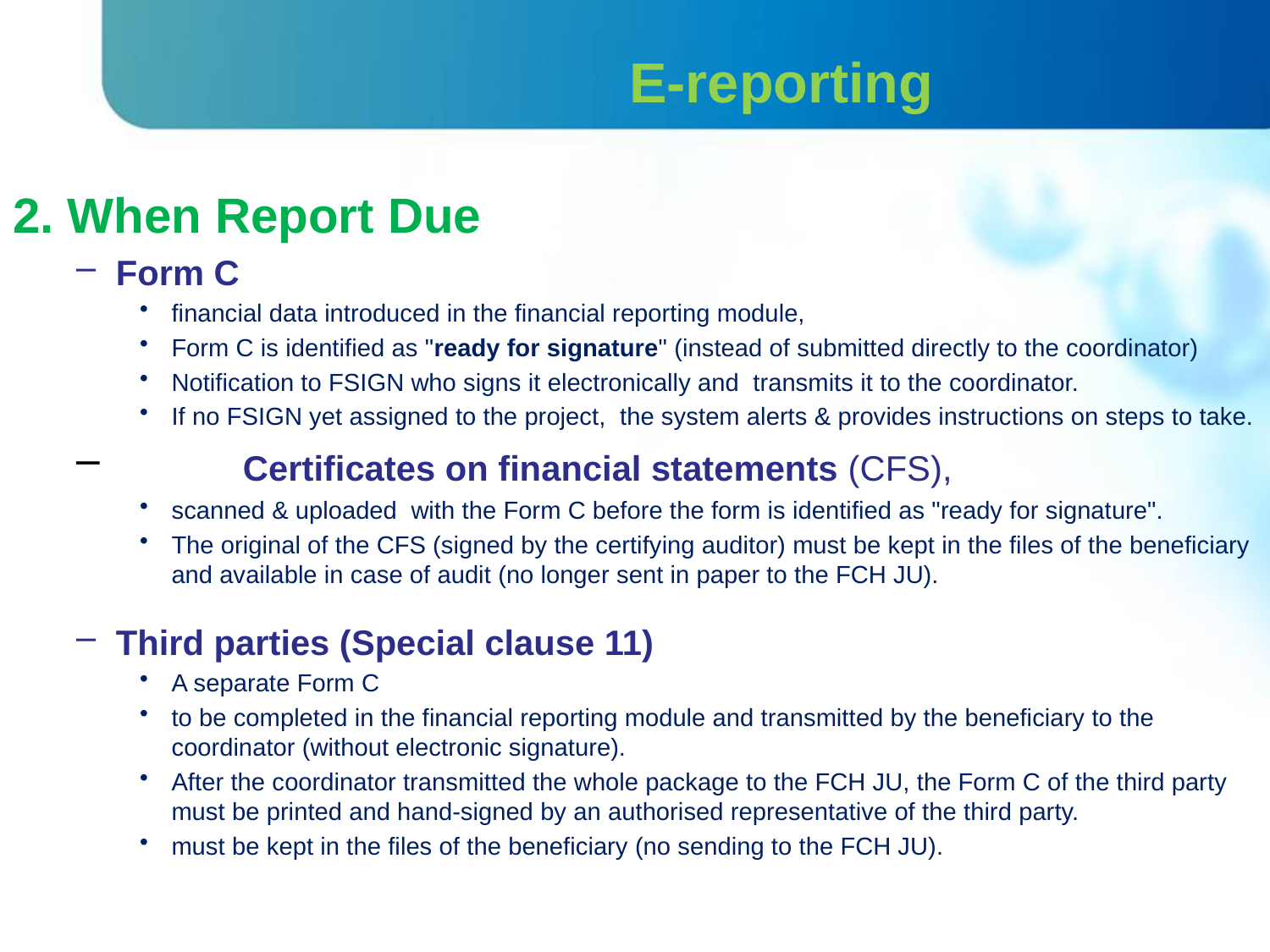

# E-reporting
2. When Report Due
Form C
financial data introduced in the financial reporting module,
Form C is identified as "ready for signature" (instead of submitted directly to the coordinator)
Notification to FSIGN who signs it electronically and  transmits it to the coordinator.
If no FSIGN yet assigned to the project,  the system alerts & provides instructions on steps to take.
 	Certificates on financial statements (CFS),
scanned & uploaded  with the Form C before the form is identified as "ready for signature".
The original of the CFS (signed by the certifying auditor) must be kept in the files of the beneficiary and available in case of audit (no longer sent in paper to the FCH JU).

Third parties (Special clause 11)
A separate Form C
to be completed in the financial reporting module and transmitted by the beneficiary to the coordinator (without electronic signature).
After the coordinator transmitted the whole package to the FCH JU, the Form C of the third party must be printed and hand-signed by an authorised representative of the third party.
must be kept in the files of the beneficiary (no sending to the FCH JU).

21